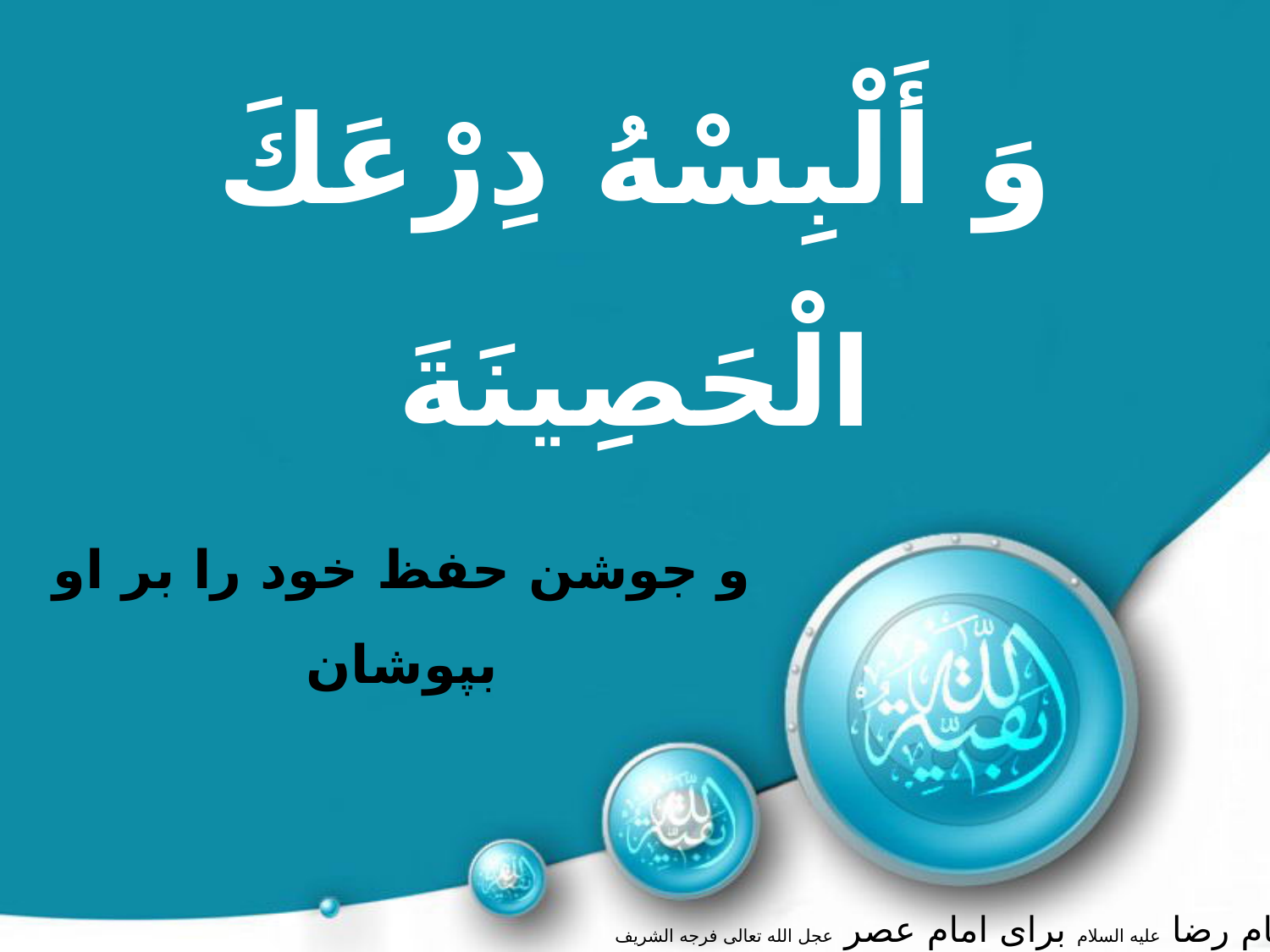

وَ أَلْبِسْهُ دِرْعَكَ الْحَصِينَةَ
و جوشن حفظ خود را بر او بپوشان